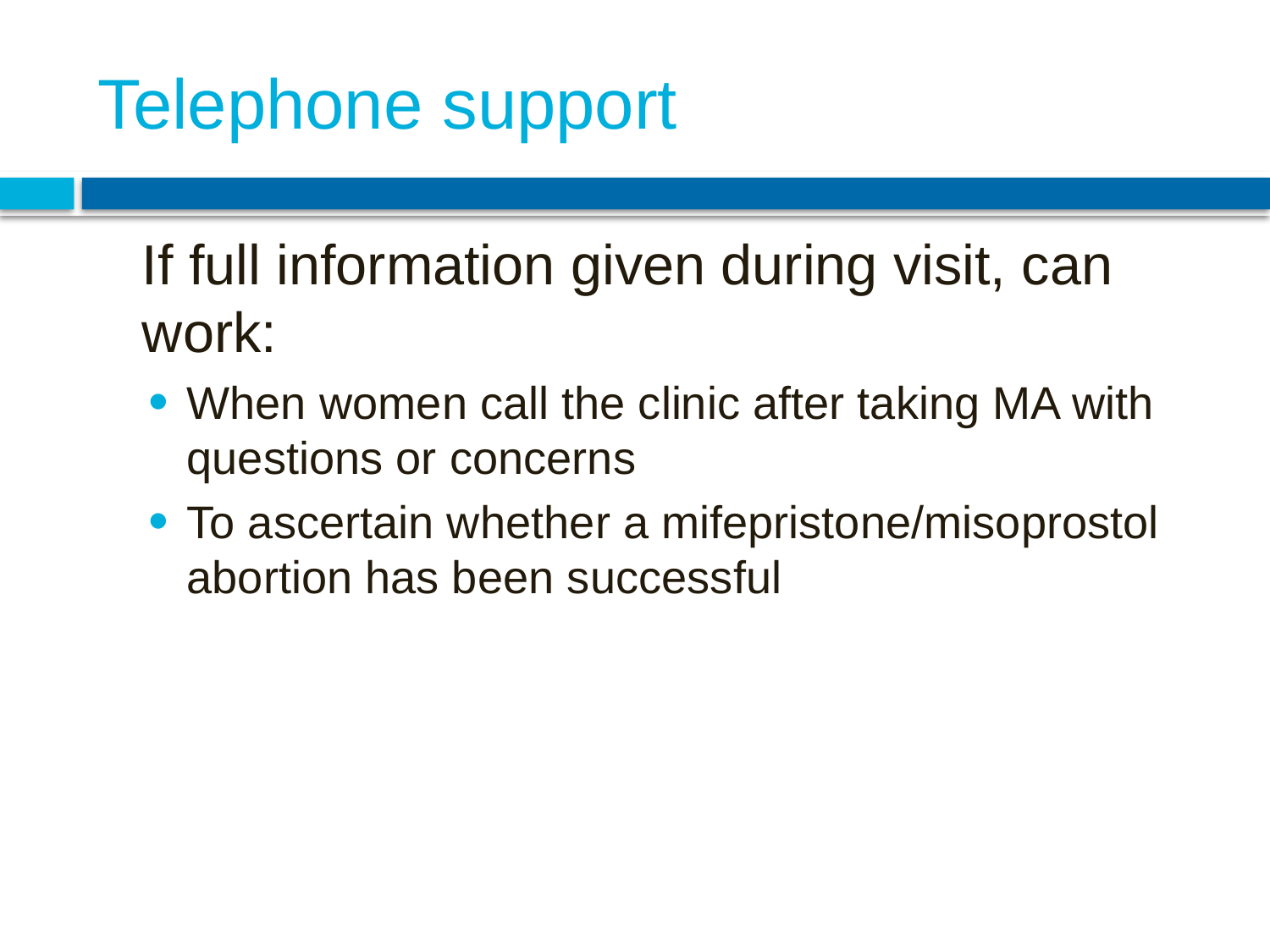

# Telephone support
	If full information given during visit, can work:
When women call the clinic after taking MA with questions or concerns
To ascertain whether a mifepristone/misoprostol abortion has been successful